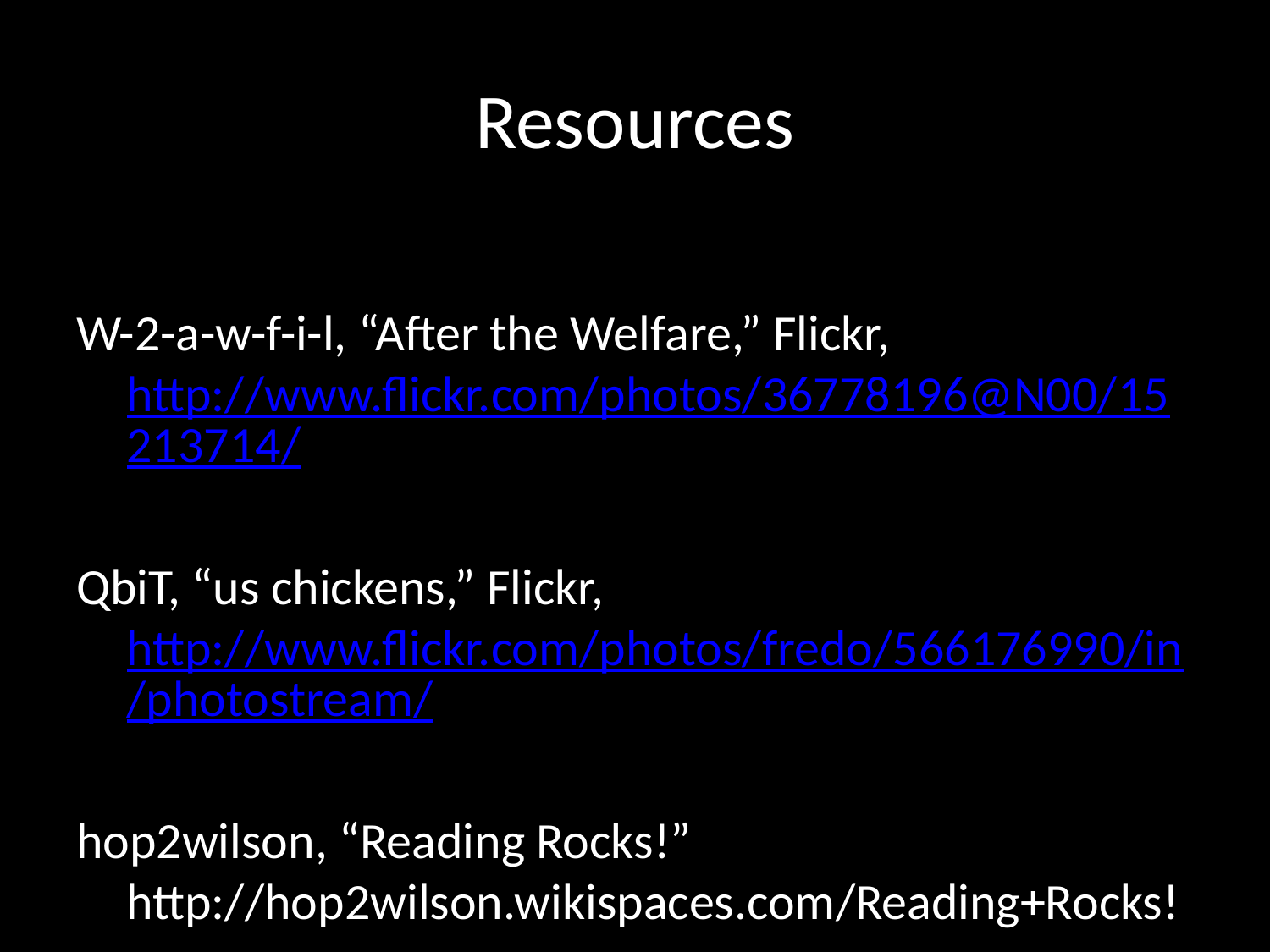

# Resources

W-2-a-w-f-i-l, “After the Welfare,” Flickr, http://www.flickr.com/photos/36778196@N00/15213714/

QbiT, “us chickens,” Flickr, http://www.flickr.com/photos/fredo/566176990/in/photostream/

hop2wilson, “Reading Rocks!” http://hop2wilson.wikispaces.com/Reading+Rocks!